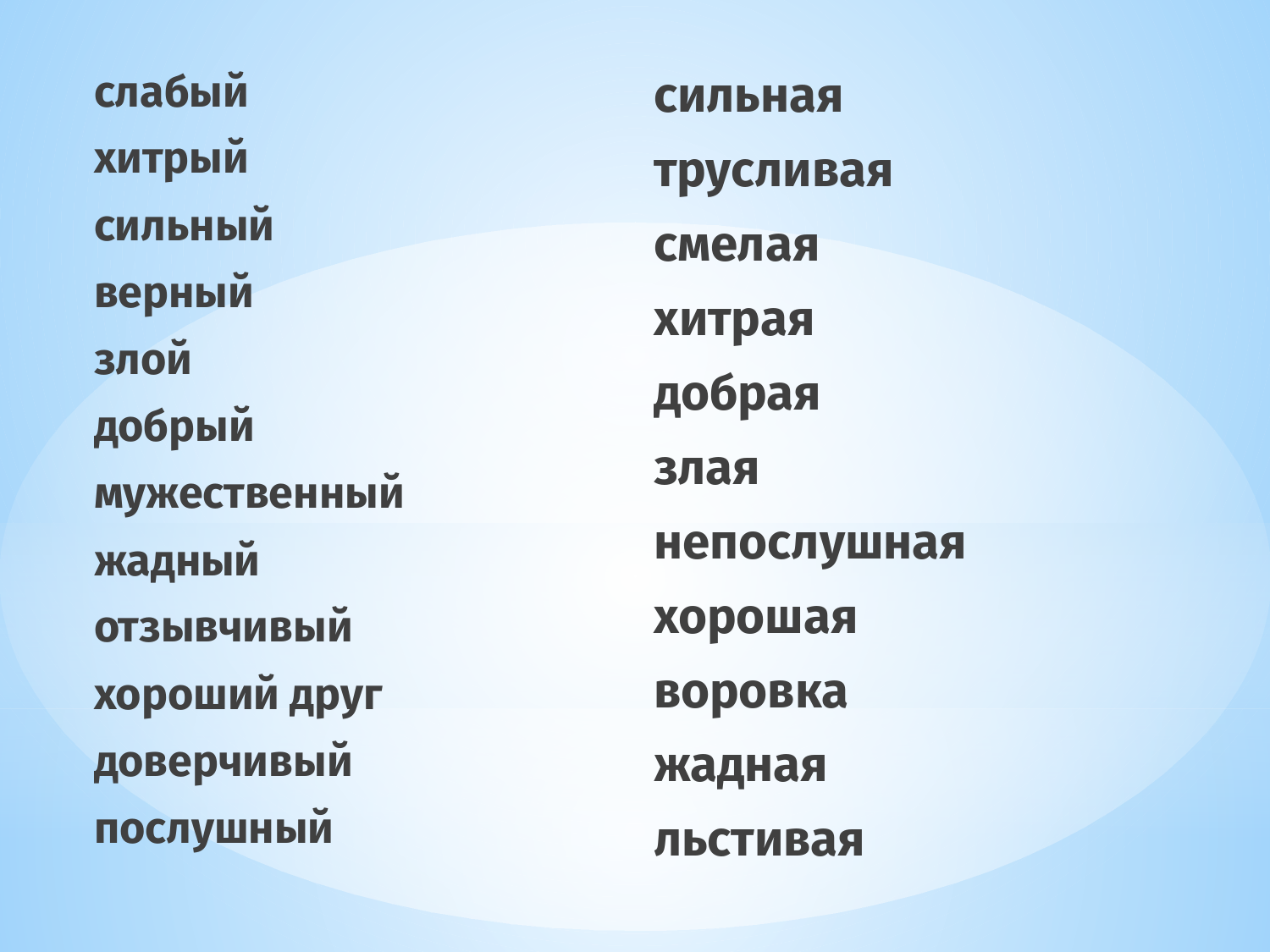

слабый
хитрый
сильный
верный
злой
добрый
мужественный
жадный
отзывчивый
хороший друг
доверчивый
послушный
сильная
трусливая
смелая
хитрая
добрая
злая
непослушная
хорошая
воровка
жадная
льстивая